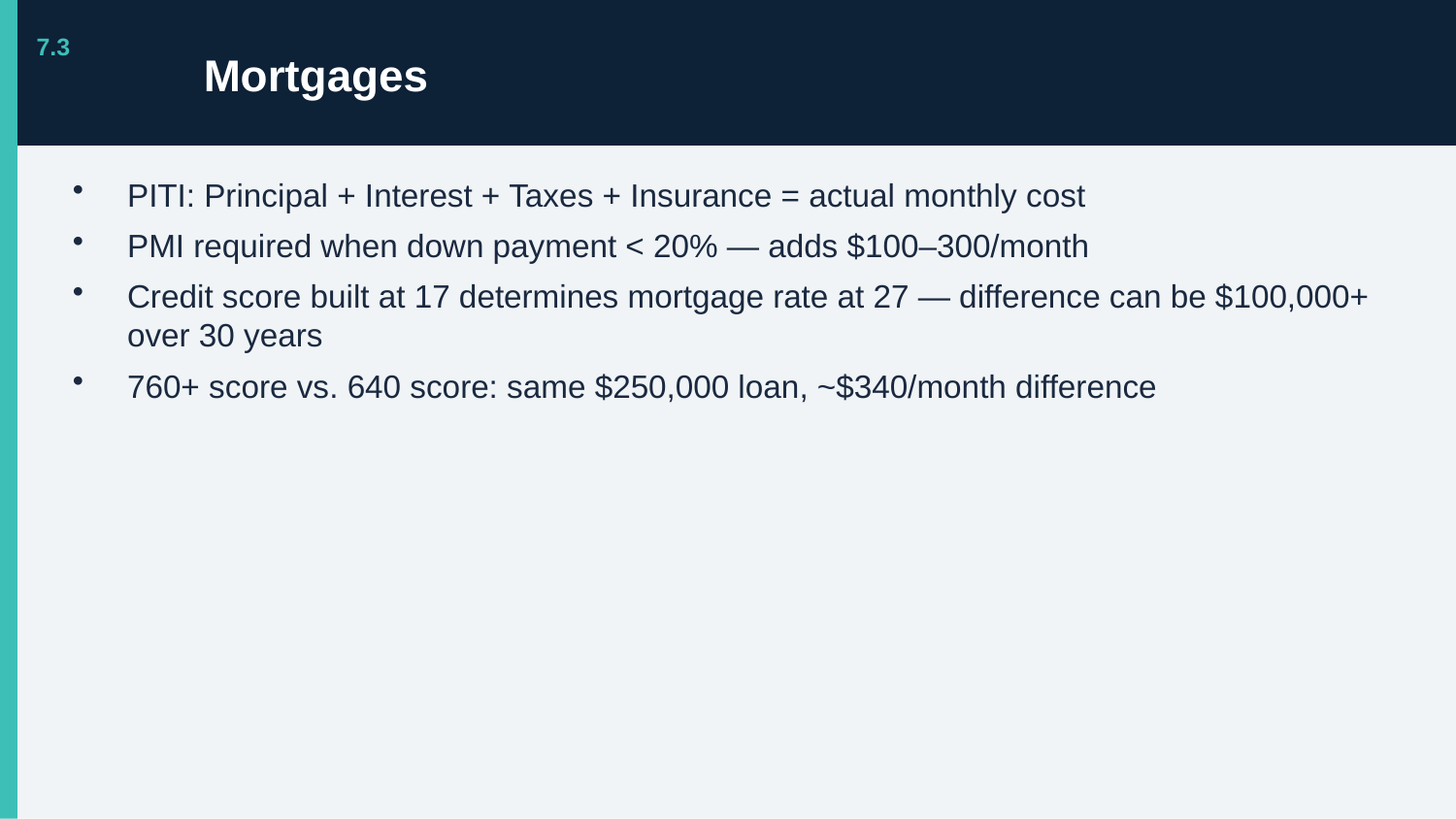

Mortgages
7.3
PITI: Principal + Interest + Taxes + Insurance = actual monthly cost
PMI required when down payment < 20% — adds $100–300/month
Credit score built at 17 determines mortgage rate at 27 — difference can be $100,000+ over 30 years
760+ score vs. 640 score: same $250,000 loan, ~$340/month difference